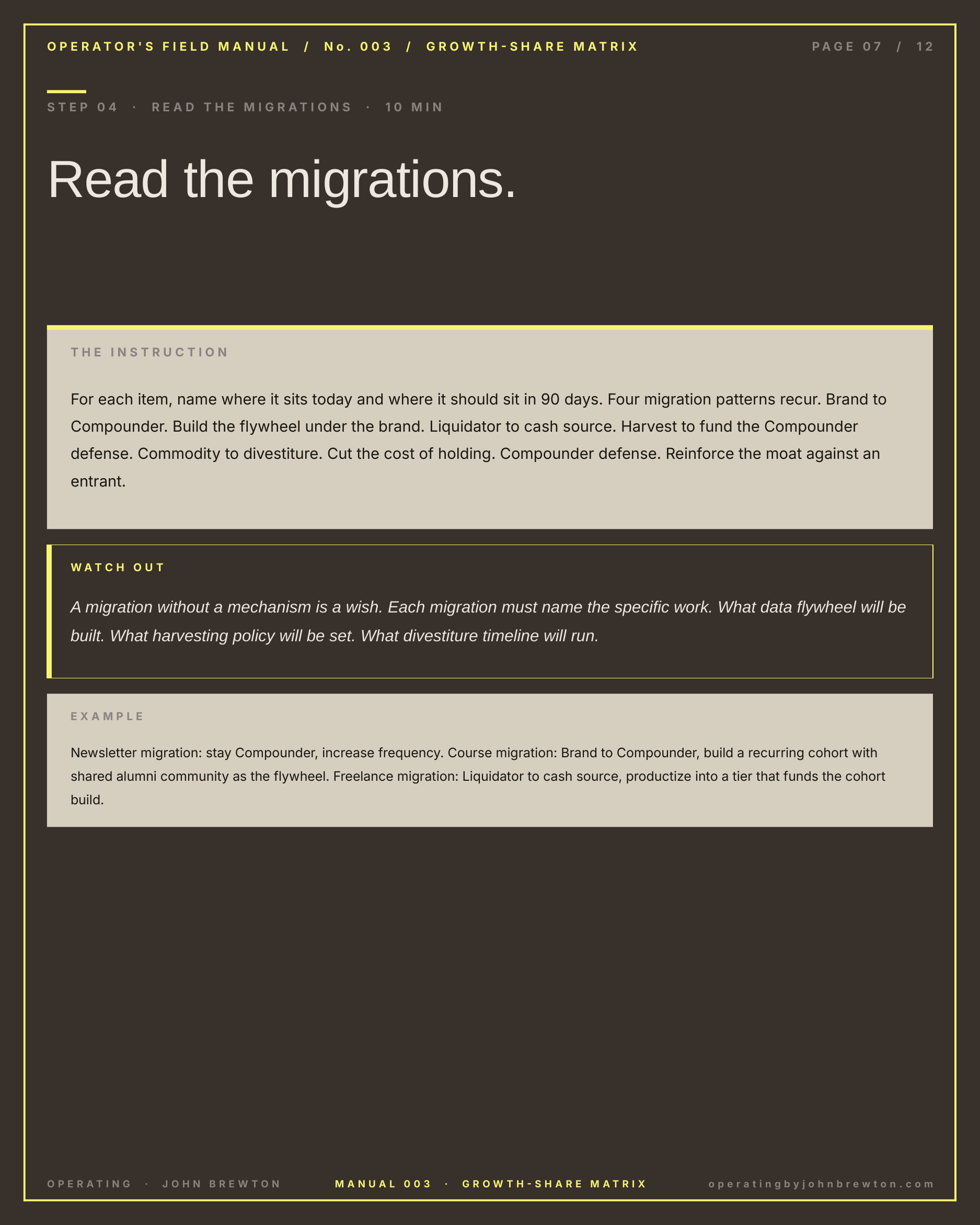

OPERATOR'S FIELD MANUAL  /  No. 003  /  GROWTH-SHARE MATRIX
PAGE 07  /  12

STEP 04  ·  READ THE MIGRATIONS  ·  10 MIN
Read the migrations.

THE INSTRUCTION
For each item, name where it sits today and where it should sit in 90 days. Four migration patterns recur. Brand to Compounder. Build the flywheel under the brand. Liquidator to cash source. Harvest to fund the Compounder defense. Commodity to divestiture. Cut the cost of holding. Compounder defense. Reinforce the moat against an entrant.

WATCH OUT
A migration without a mechanism is a wish. Each migration must name the specific work. What data flywheel will be built. What harvesting policy will be set. What divestiture timeline will run.

EXAMPLE
Newsletter migration: stay Compounder, increase frequency. Course migration: Brand to Compounder, build a recurring cohort with shared alumni community as the flywheel. Freelance migration: Liquidator to cash source, productize into a tier that funds the cohort build.
MANUAL 003  ·  GROWTH-SHARE MATRIX
operatingbyjohnbrewton.com
OPERATING  ·  JOHN BREWTON